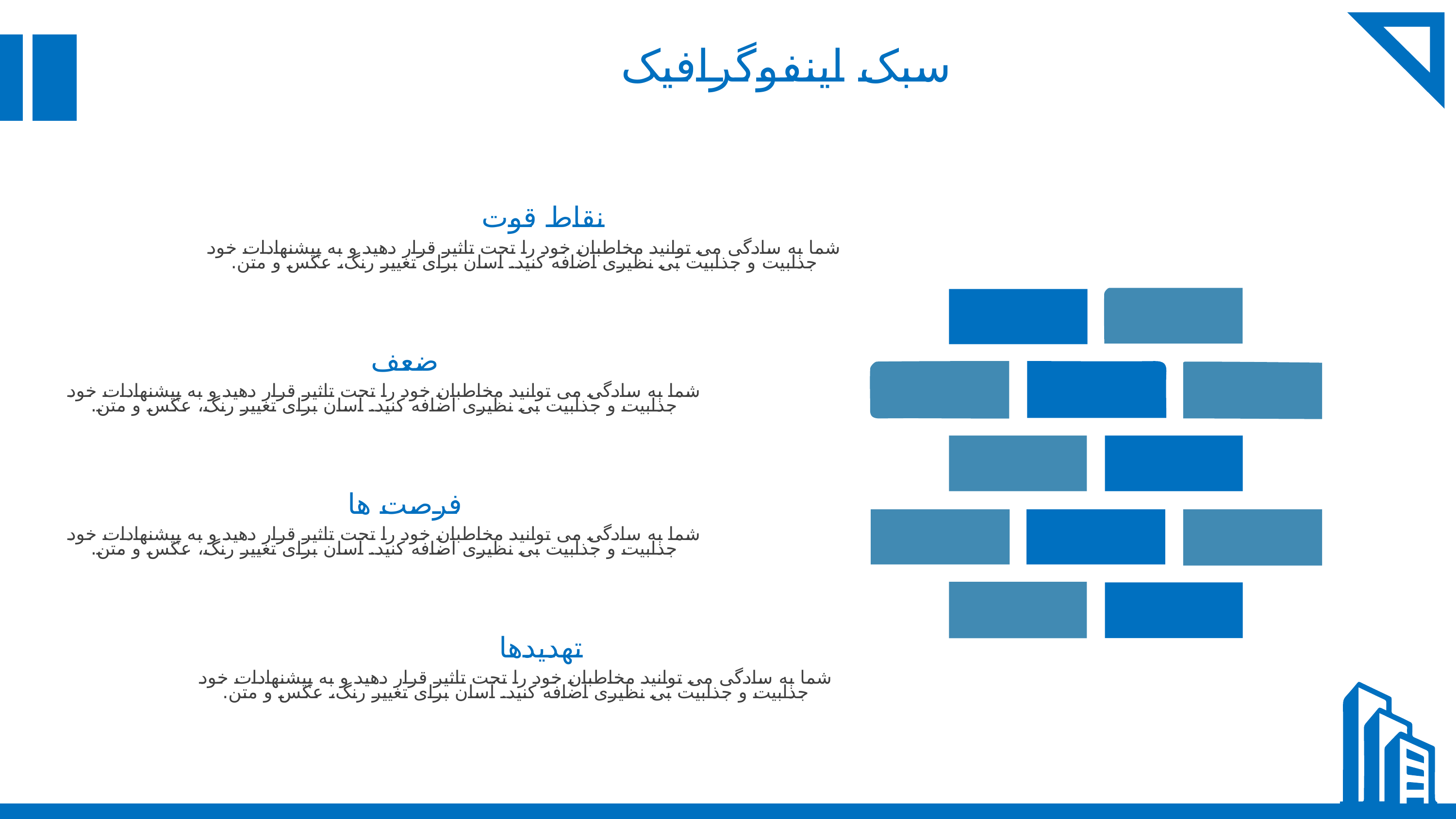

سبک اینفوگرافیک
نقاط قوت
شما به سادگی می توانید مخاطبان خود را تحت تاثیر قرار دهید و به پیشنهادات خود جذابیت و جذابیت بی نظیری اضافه کنید. آسان برای تغییر رنگ، عکس و متن.

ضعف

شما به سادگی می توانید مخاطبان خود را تحت تاثیر قرار دهید و به پیشنهادات خود جذابیت و جذابیت بی نظیری اضافه کنید. آسان برای تغییر رنگ، عکس و متن.

فرصت ها

شما به سادگی می توانید مخاطبان خود را تحت تاثیر قرار دهید و به پیشنهادات خود جذابیت و جذابیت بی نظیری اضافه کنید. آسان برای تغییر رنگ، عکس و متن.

تهدیدها
شما به سادگی می توانید مخاطبان خود را تحت تاثیر قرار دهید و به پیشنهادات خود جذابیت و جذابیت بی نظیری اضافه کنید. آسان برای تغییر رنگ، عکس و متن.